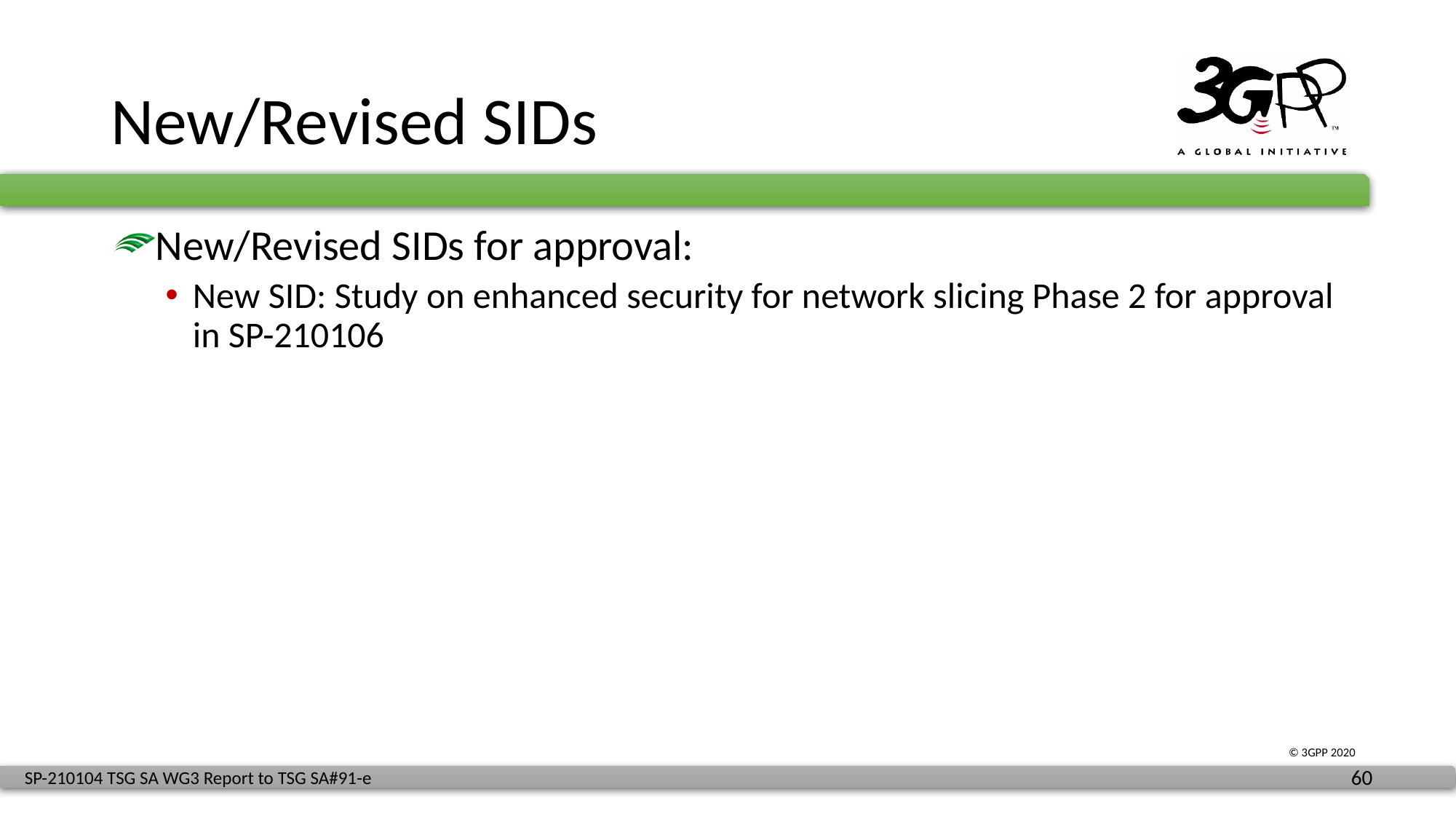

# New/Revised SIDs
New/Revised SIDs for approval:
New SID: Study on enhanced security for network slicing Phase 2 for approval in SP-210106